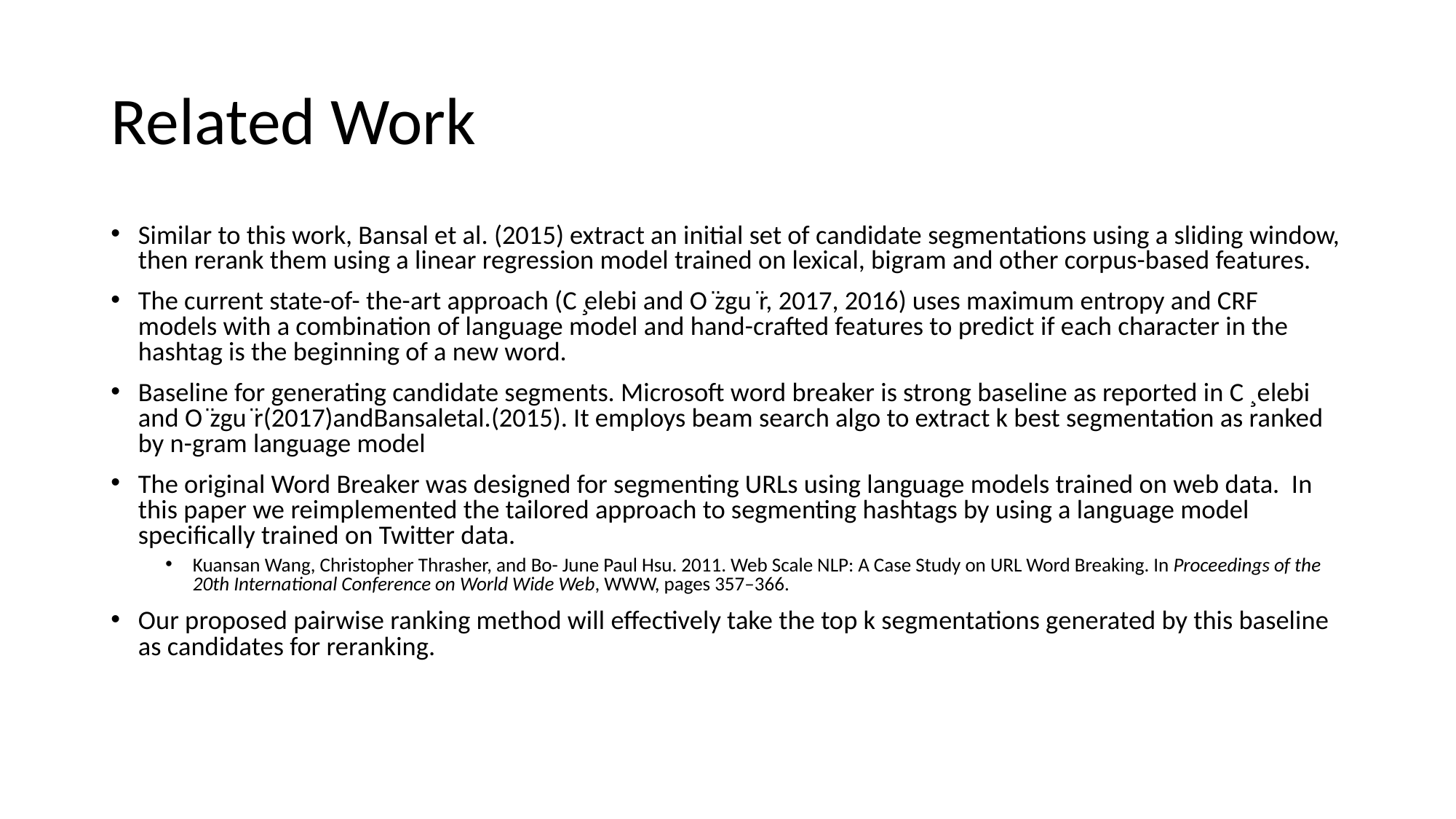

# Related Work
Similar to this work, Bansal et al. (2015) extract an initial set of candidate segmentations using a sliding window, then rerank them using a linear regression model trained on lexical, bigram and other corpus-based features.
The current state-of- the-art approach (C ̧elebi and O ̈zgu ̈r, 2017, 2016) uses maximum entropy and CRF models with a combination of language model and hand-crafted features to predict if each character in the hashtag is the beginning of a new word.
Baseline for generating candidate segments. Microsoft word breaker is strong baseline as reported in C ̧ elebi and O ̈zgu ̈r(2017)andBansaletal.(2015). It employs beam search algo to extract k best segmentation as ranked by n-gram language model
The original Word Breaker was designed for segmenting URLs using language models trained on web data.  In this paper we reimplemented the tailored approach to segmenting hashtags by using a language model specifically trained on Twitter data.
Kuansan Wang, Christopher Thrasher, and Bo- June Paul Hsu. 2011. Web Scale NLP: A Case Study on URL Word Breaking. In Proceedings of the 20th International Conference on World Wide Web, WWW, pages 357–366.
Our proposed pairwise ranking method will effectively take the top k segmentations generated by this baseline as candidates for reranking.